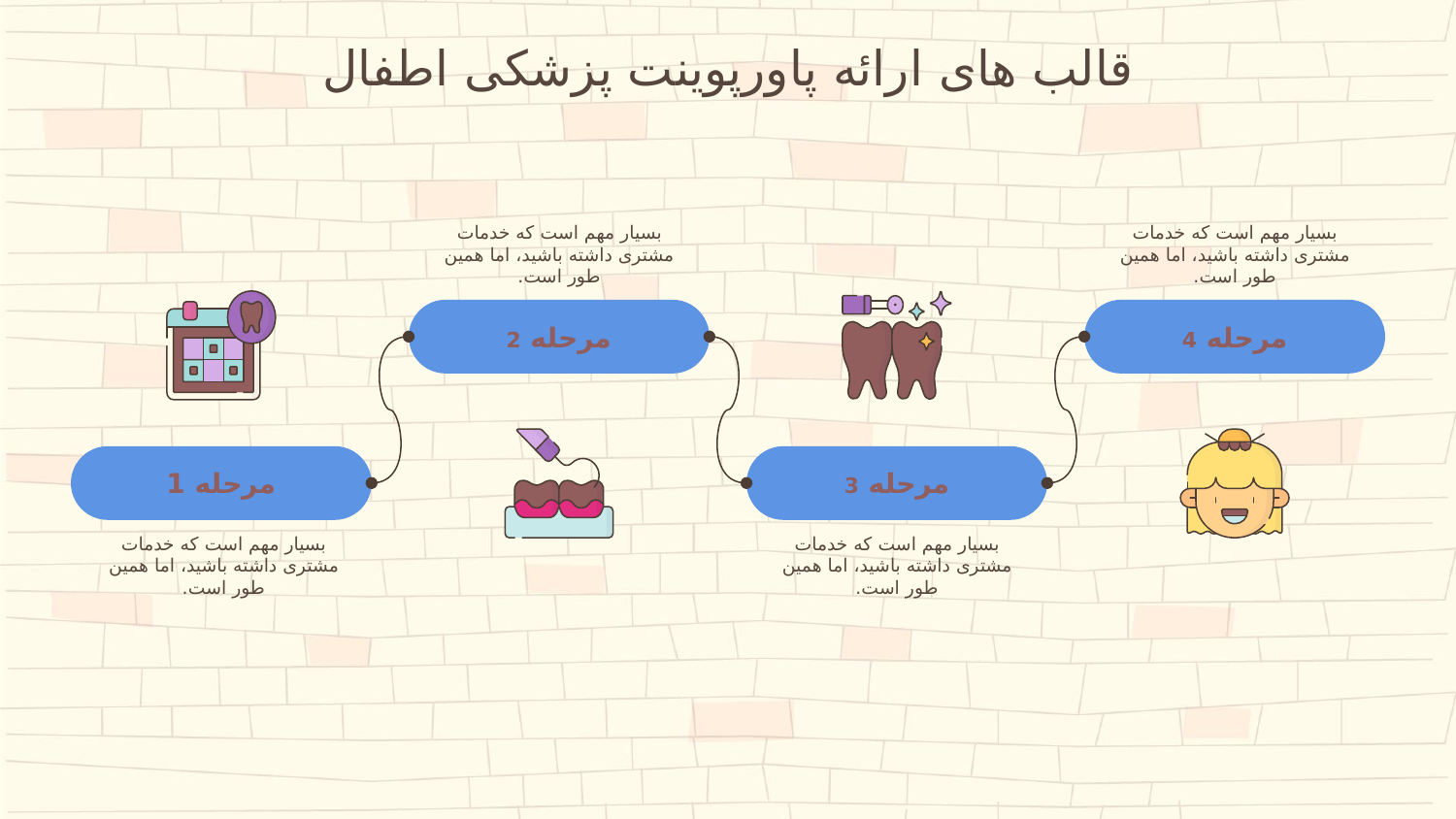

قالب های ارائه پاورپوینت پزشکی اطفال
بسیار مهم است که خدمات مشتری داشته باشید، اما همین طور است.
بسیار مهم است که خدمات مشتری داشته باشید، اما همین طور است.

مرحله 2
مرحله 4

مرحله 1
مرحله 3
بسیار مهم است که خدمات مشتری داشته باشید، اما همین طور است.
بسیار مهم است که خدمات مشتری داشته باشید، اما همین طور است.